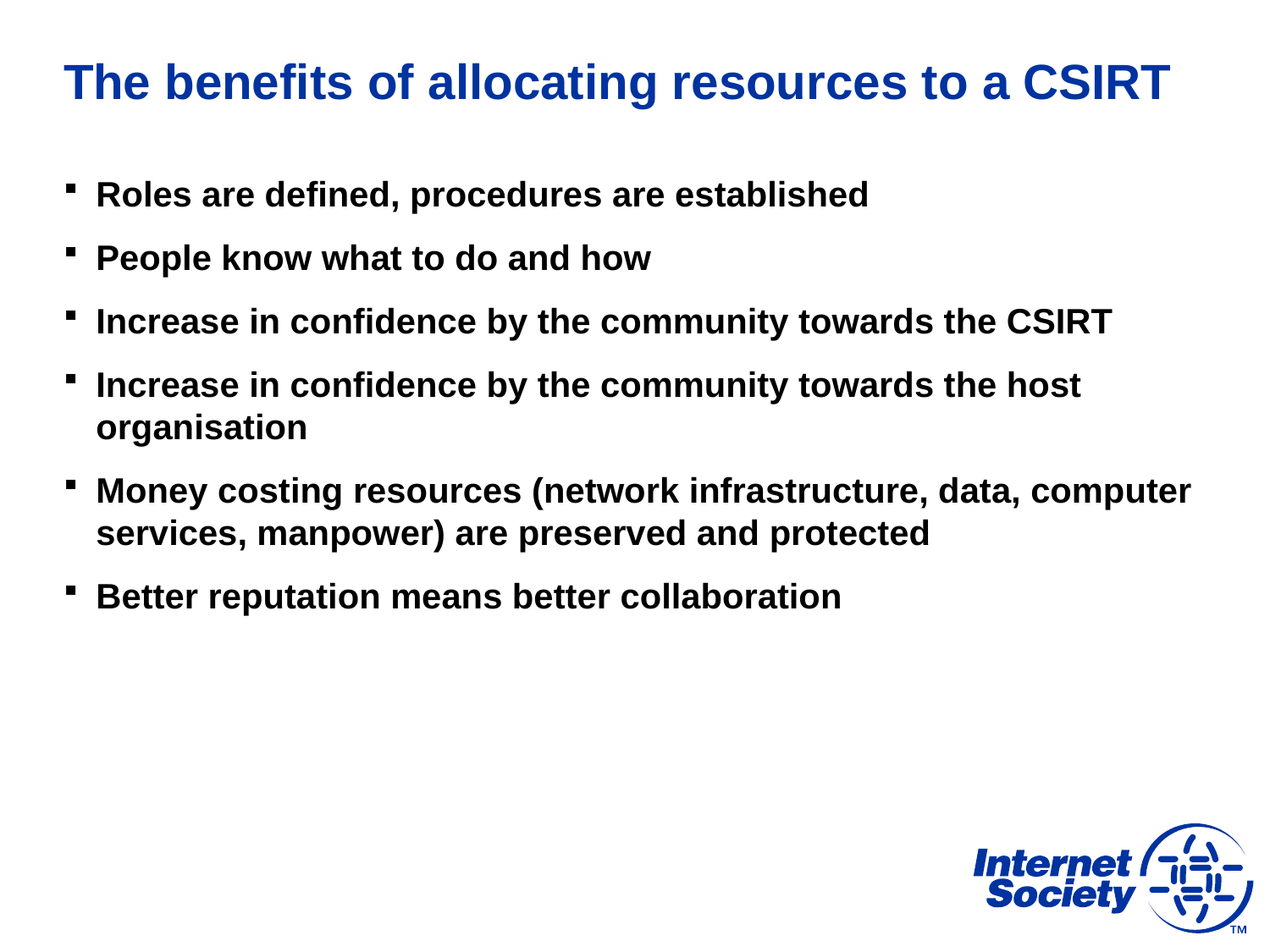

# The benefits of allocating resources to a CSIRT
Roles are defined, procedures are established
People know what to do and how
Increase in confidence by the community towards the CSIRT
Increase in confidence by the community towards the host organisation
Money costing resources (network infrastructure, data, computer services, manpower) are preserved and protected
Better reputation means better collaboration